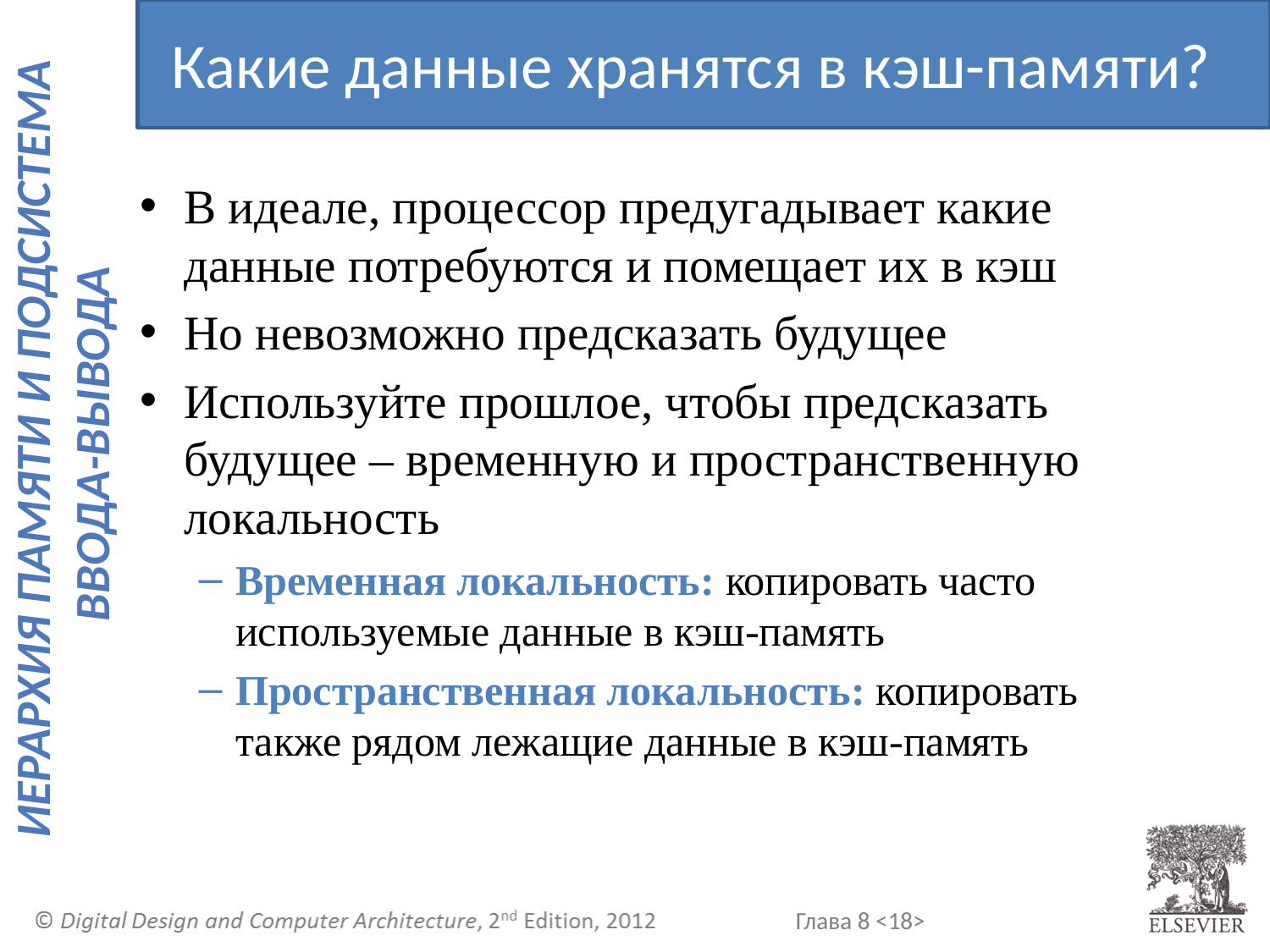

Какие данные хранятся в кэш-памяти?

В идеале, процессор предугадывает какие данные потребуются и помещает их в кэш
Но невозможно предсказать будущее
Используйте прошлое, чтобы предсказать будущее – временную и пространственную локальность
Временная локальность: копировать часто используемые данные в кэш-память
Пространственная локальность: копировать также рядом лежащие данные в кэш-память